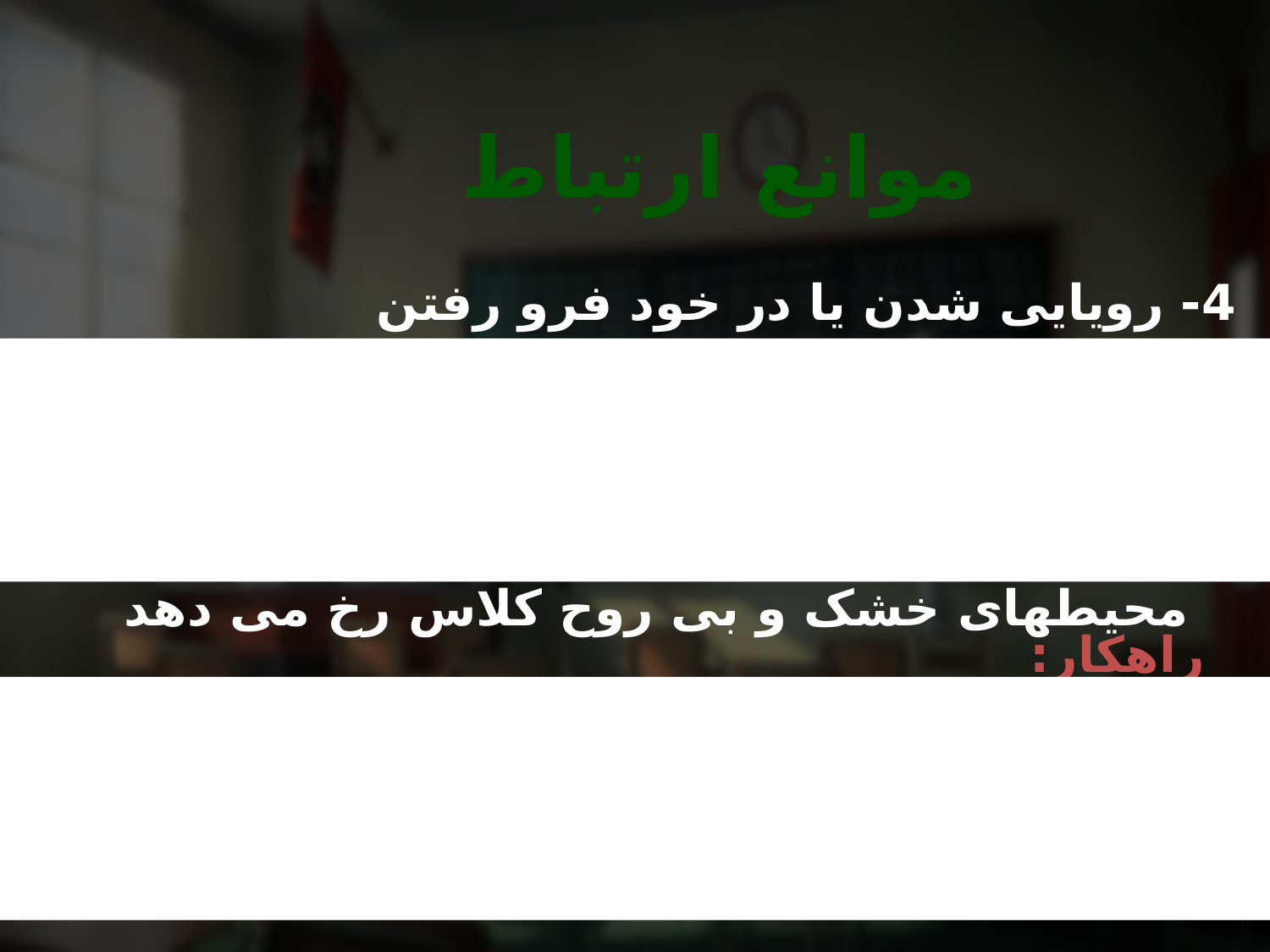

موانع ارتباط

4- رویایی شدن یا در خود فرو رفتن
شاگرد از فراگرد ارتباطی خارج شده و غرق در تجارب شخصی خود می شود. رویایی شدن زمانی اتفاق می افتد که مطالب ارائه شده در کلاس برای شاگرد جالب نباشد. در محیطهای خشک و بی روح کلاس رخ می دهد

راهکار:
معلم می تواند با استفاده از روش های فعال، افزودن جذابیت موضوع از ایجاد چنین حالاتی در شاگردان جلوگیری کند.